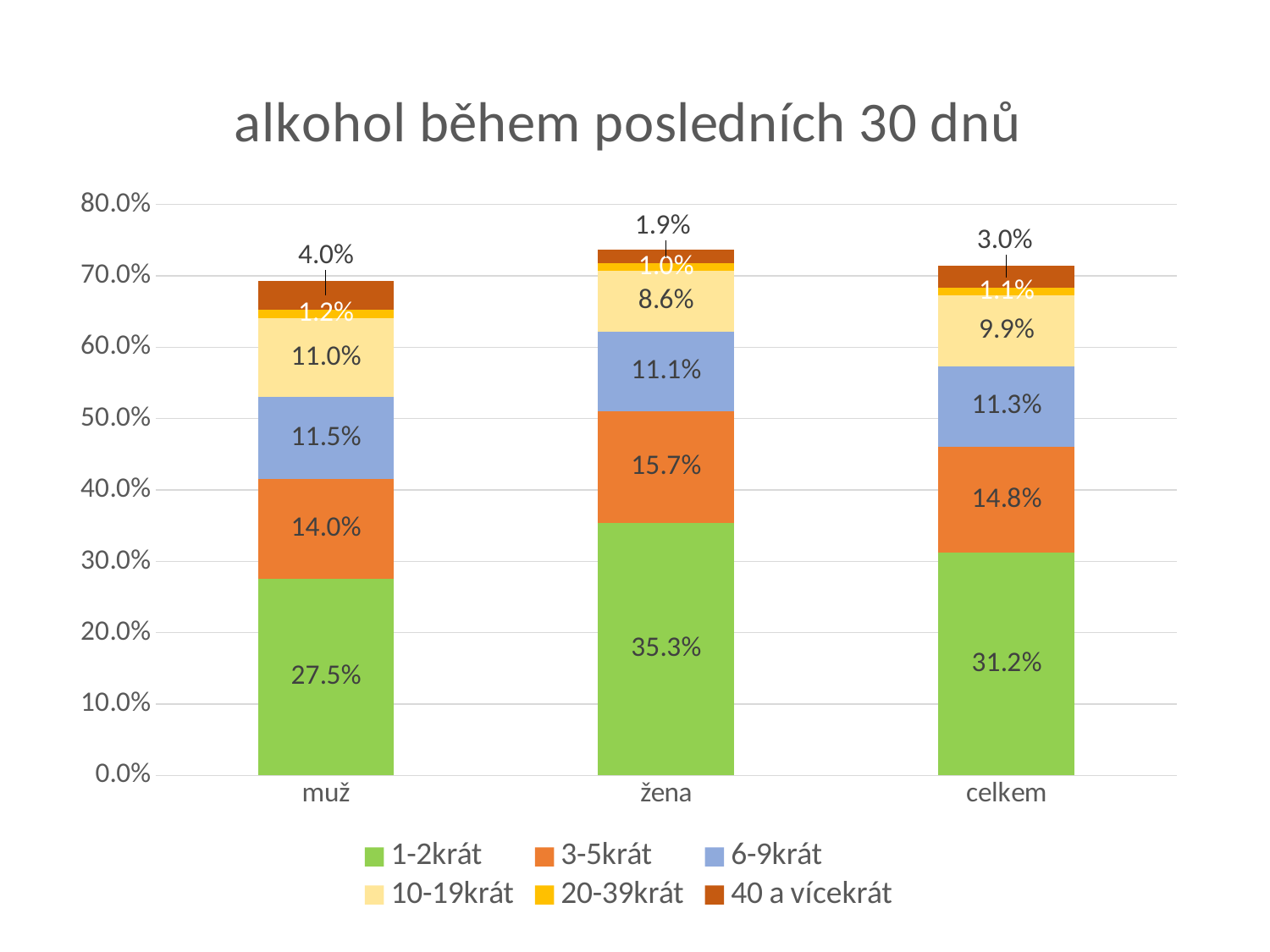

### Chart:

| Category | 1-2krát | 3-5krát | 6-9krát | 10-19krát | 20-39krát | 40 a vícekrát |
|---|---|---|---|---|---|---|
| muž | 0.2751931989607587 | 0.1398886636987287 | 0.11546172925644431 | 0.11005700151907 | 0.012480206194450966 | 0.04024602444621801 |
| žena | 0.3534844371438874 | 0.1568403043097582 | 0.1110842825970504 | 0.08597516996296681 | 0.010105029884141685 | 0.01920671205422849 |
| celkem | 0.31235158175274347 | 0.14793420704935778 | 0.11338411696679283 | 0.09862734558233836 | 0.011352906223405752 | 0.030260401001189652 |